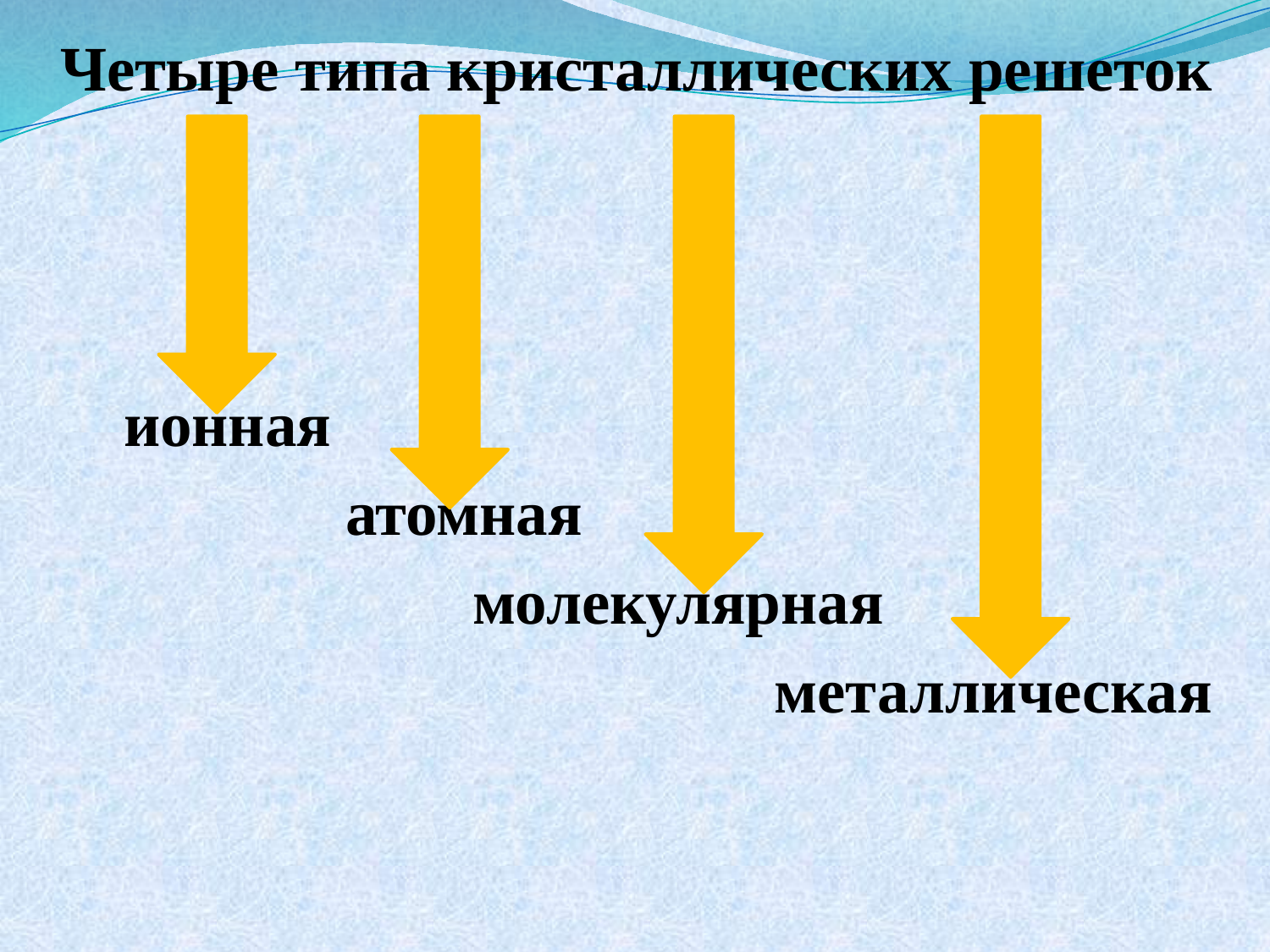

#
 Четыре типа кристаллических решеток

     ионная
                   атомная
                           молекулярная
                                              металлическая